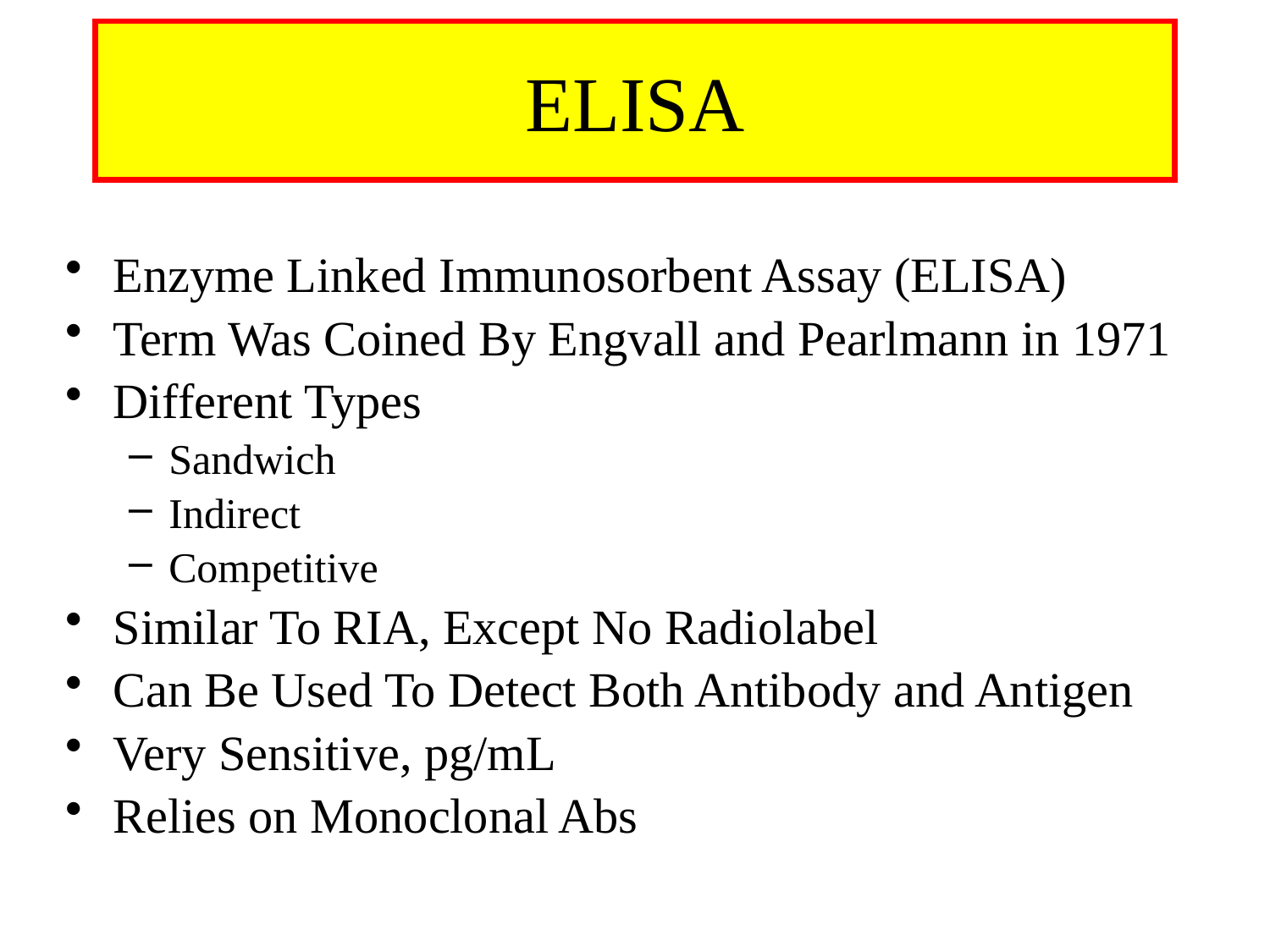

# ELISA
Enzyme Linked Immunosorbent Assay (ELISA)
Term Was Coined By Engvall and Pearlmann in 1971
Different Types
Sandwich
Indirect
Competitive
Similar To RIA, Except No Radiolabel
Can Be Used To Detect Both Antibody and Antigen
Very Sensitive, pg/mL
Relies on Monoclonal Abs